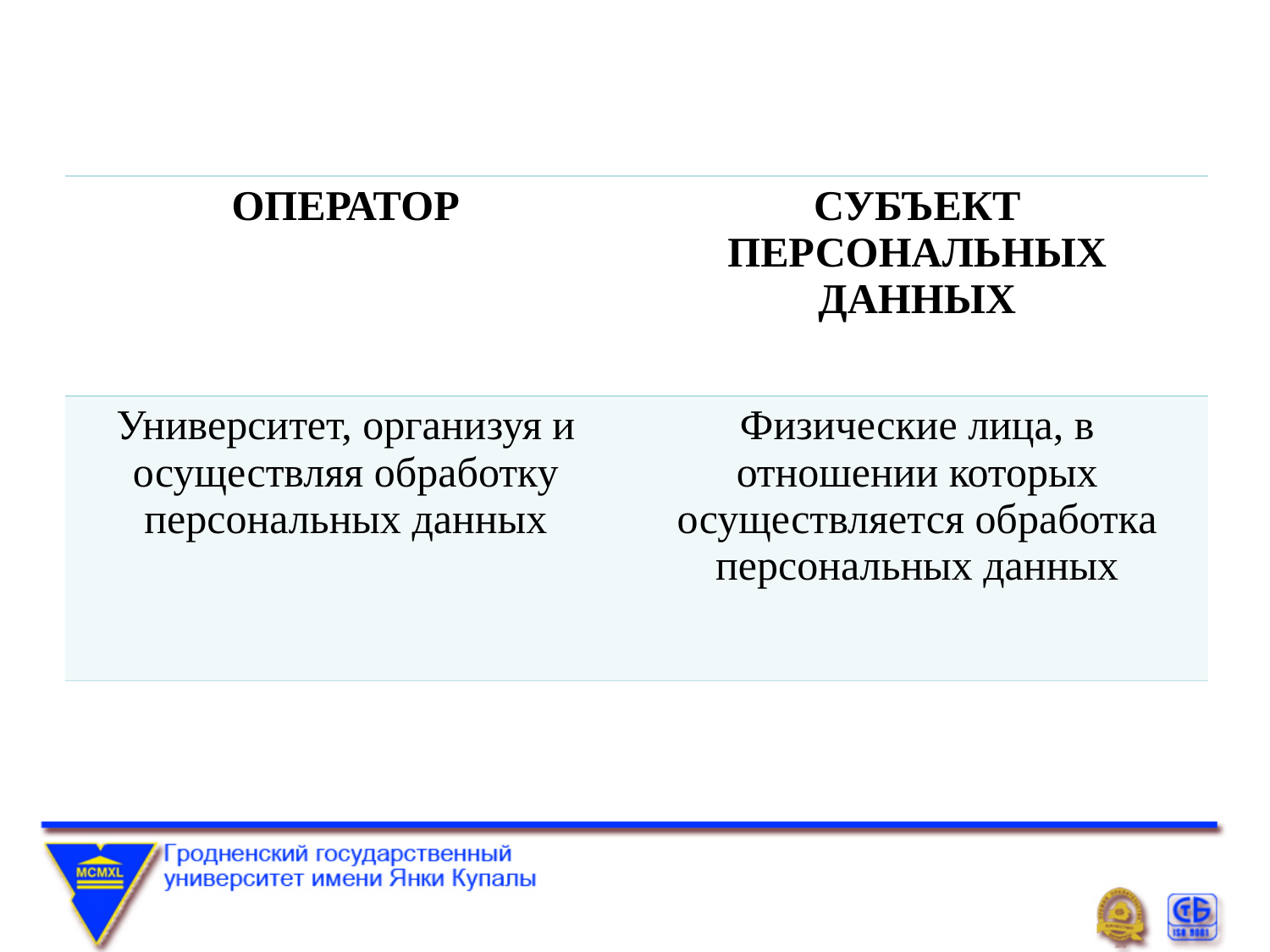

| ОПЕРАТОР | СУБЪЕКТ ПЕРСОНАЛЬНЫХ ДАННЫХ |
| --- | --- |
| Университет, организуя и осуществляя обработку персональных данных | Физические лица, в отношении которых осуществляется обработка персональных данных |